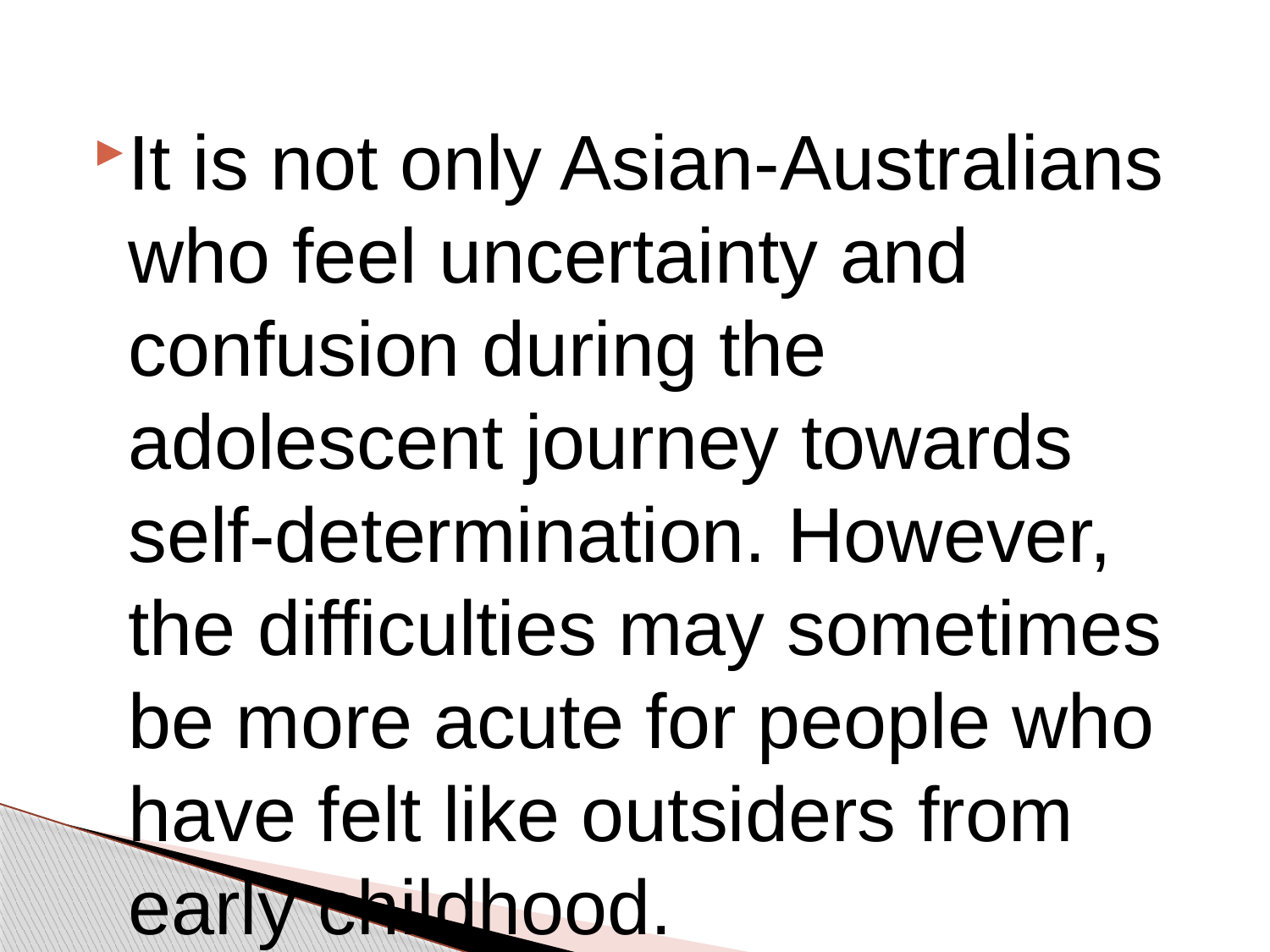

#
It is not only Asian-Australians who feel uncertainty and confusion during the adolescent journey towards self-determination. However, the difficulties may sometimes be more acute for people who have felt like outsiders from early childhood.